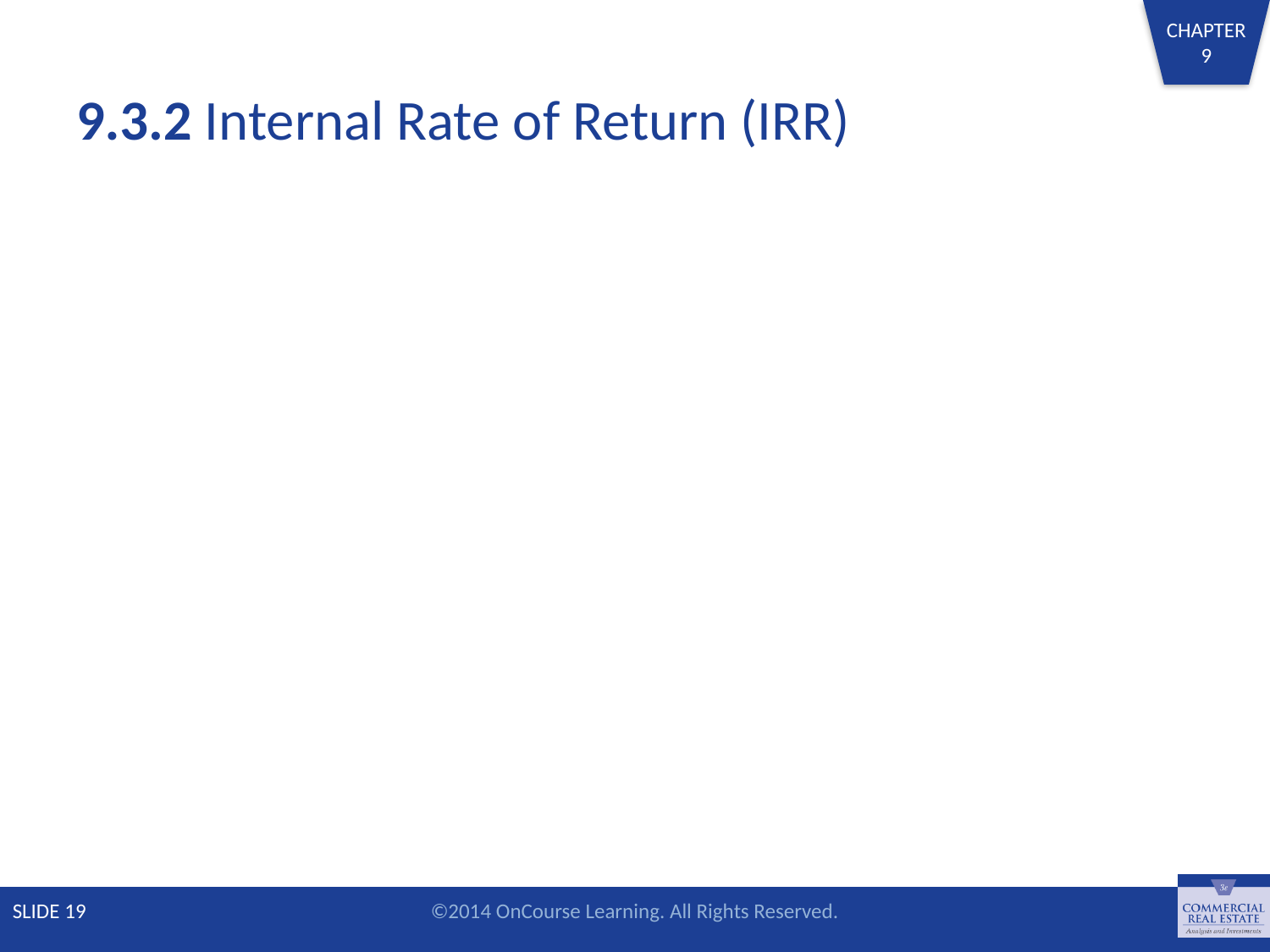

# 9.3.2 Internal Rate of Return (IRR)

SLIDE 19